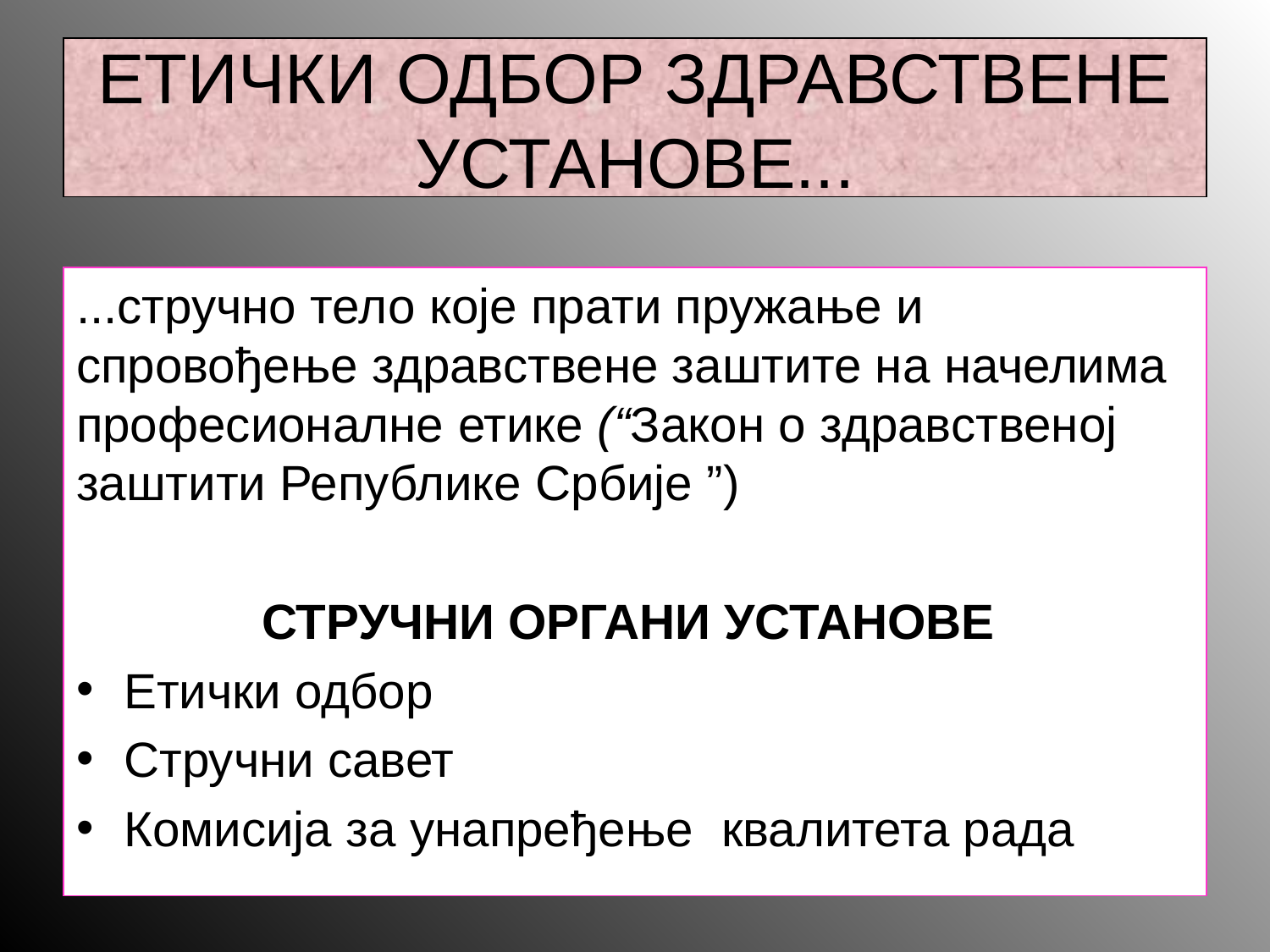

# ЕТИЧКИ ОДБОР ЗДРАВСТВЕНЕ УСТАНОВЕ...
...стручно тело које прати пружање и спровођење здравствене заштите на начелима професионалне етике (“Закон о здравственој заштити Републике Србије ”)

СТРУЧНИ ОРГАНИ УСТАНОВЕ
Етички одбор
Стручни савет
Комисија за унапређење  квалитета рада